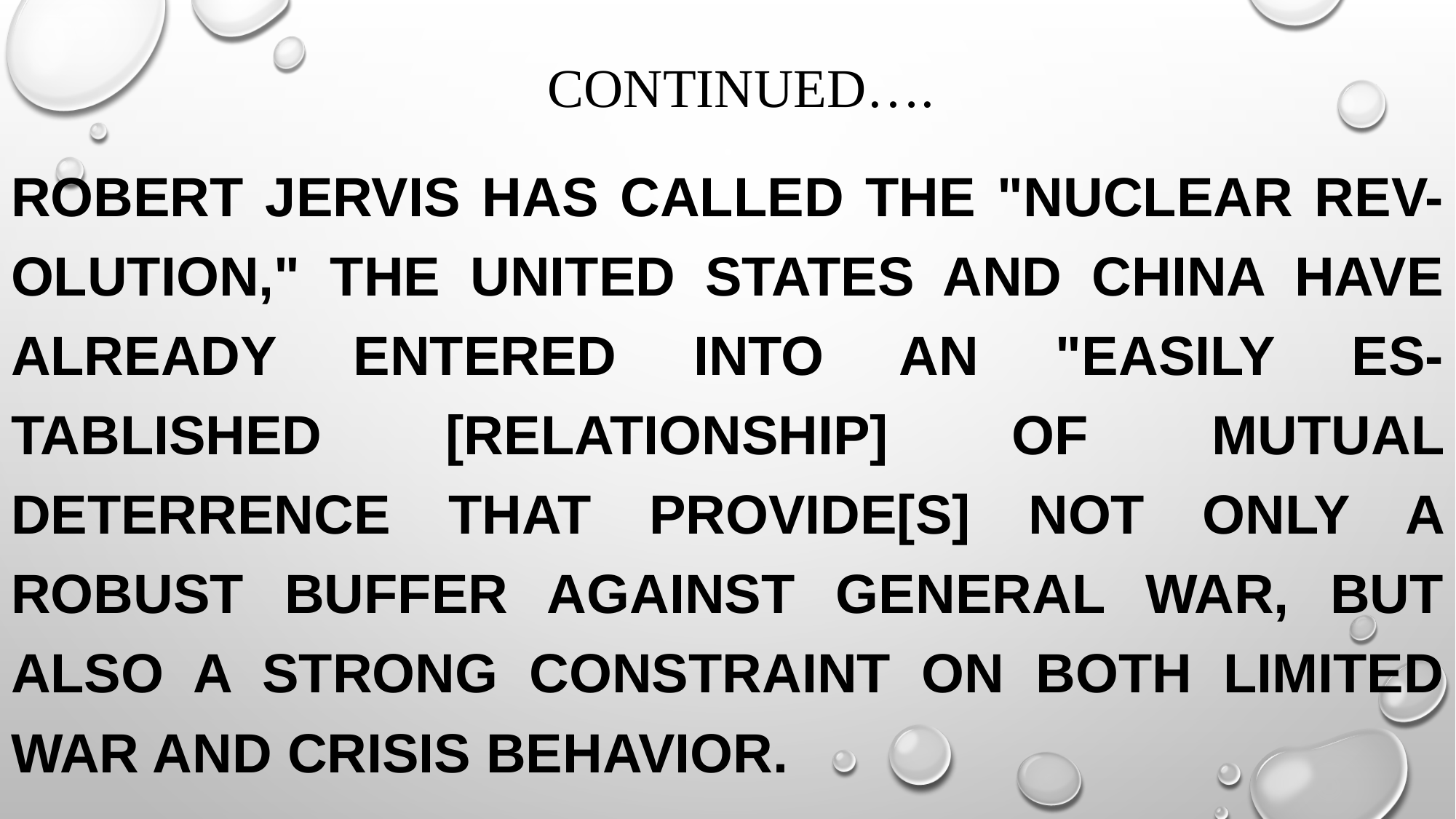

# continued….
Robert Jervis has called the "nuclear rev-olution," the United States and China have already entered into an "easily es-tablished [relationship] of mutual deterrence that provide[s] not only a robust buffer against general war, but also a strong constraint on both limited war and crisis behavior.